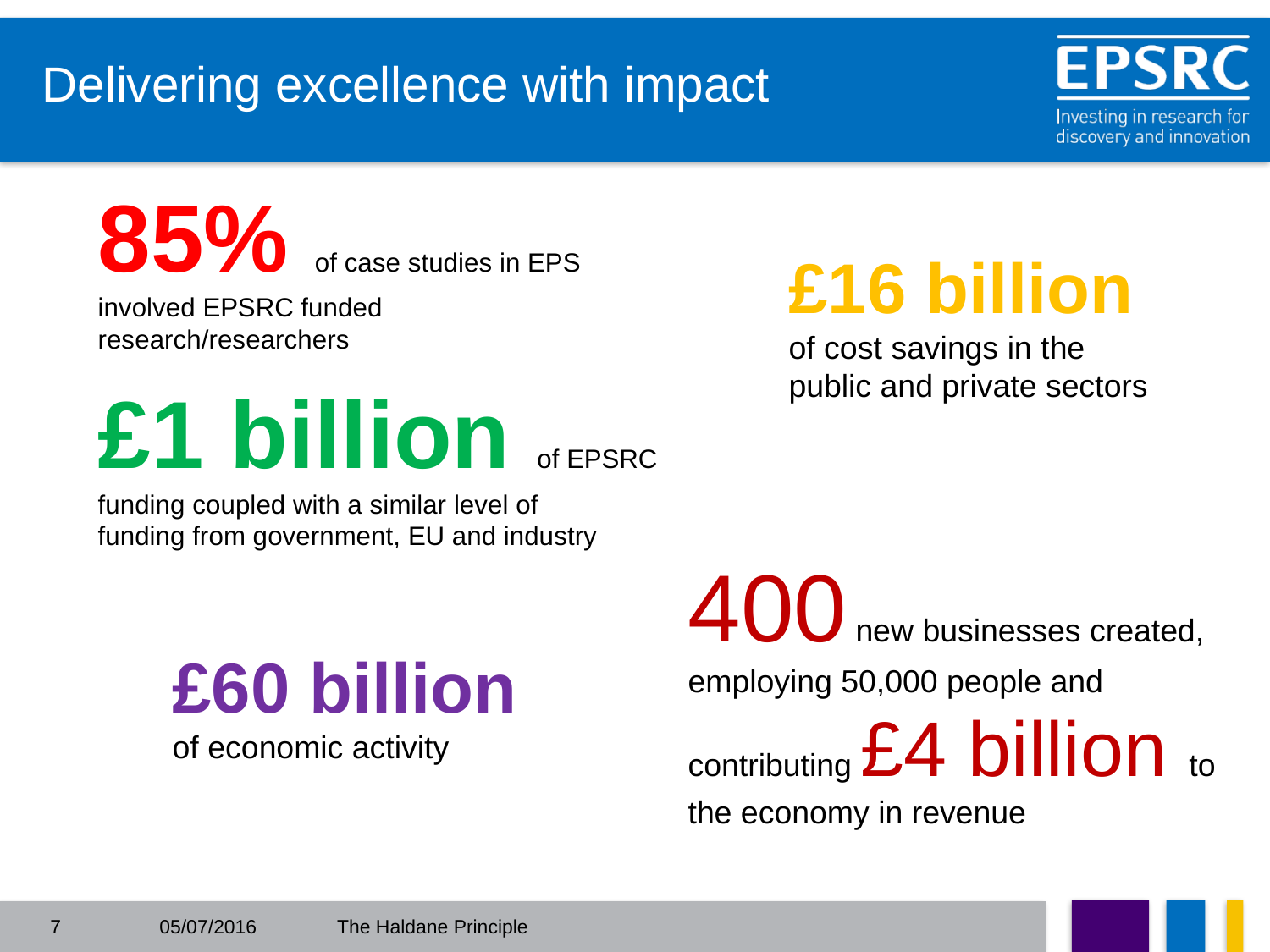

# Delivering excellence with impact
85% of case studies in EPS
involved EPSRC funded
research/researchers
£1 billion of EPSRC
funding coupled with a similar level of
funding from government, EU and industry
£16 billion of cost savings in the public and private sectors

400 new businesses created, employing 50,000 people and contributing £4 billion to the economy in revenue

£60 billion
of economic activity

7
05/07/2016
The Haldane Principle